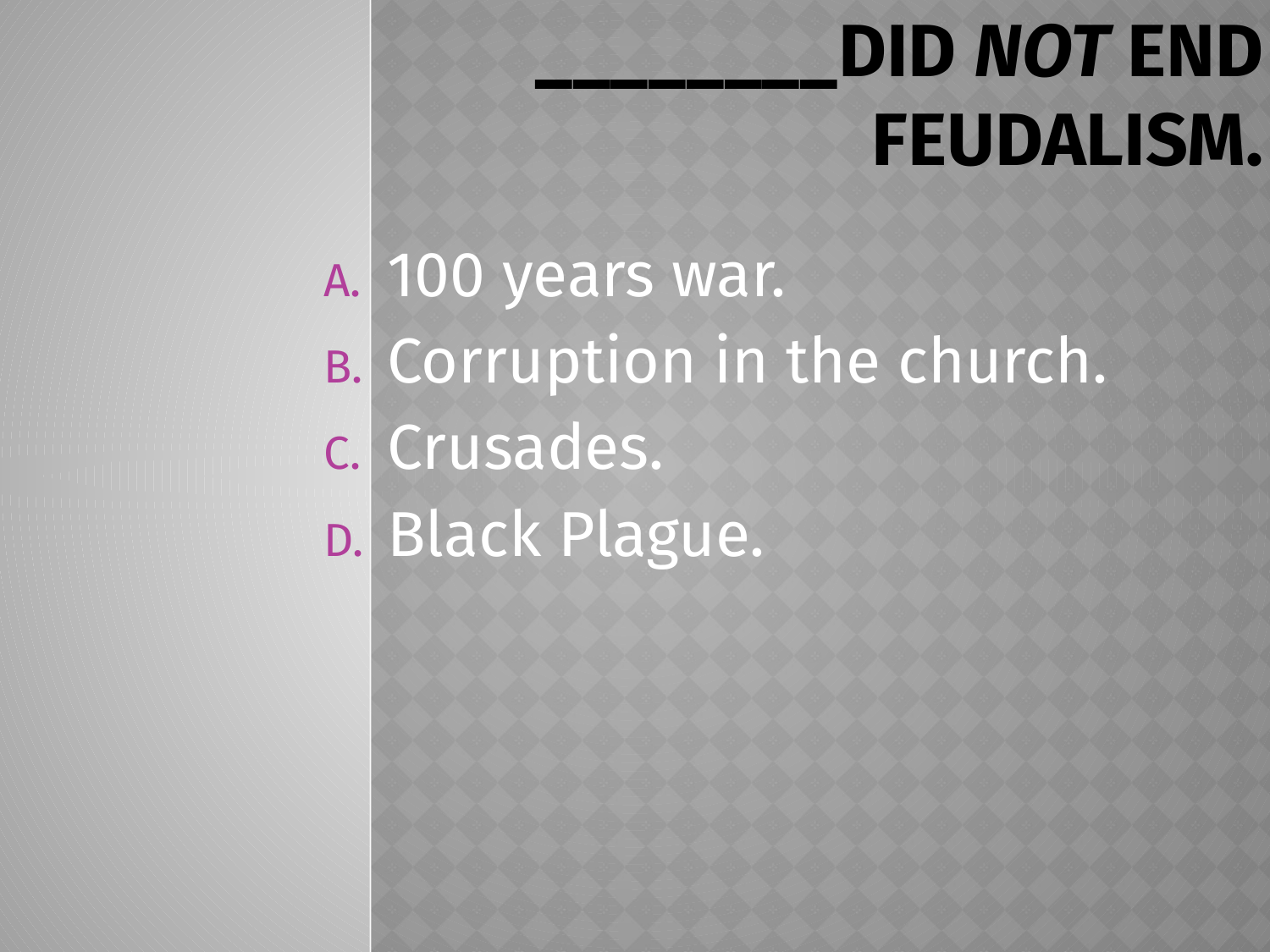

# ________did not end feudalism.
100 years war.
Corruption in the church.
Crusades.
Black Plague.